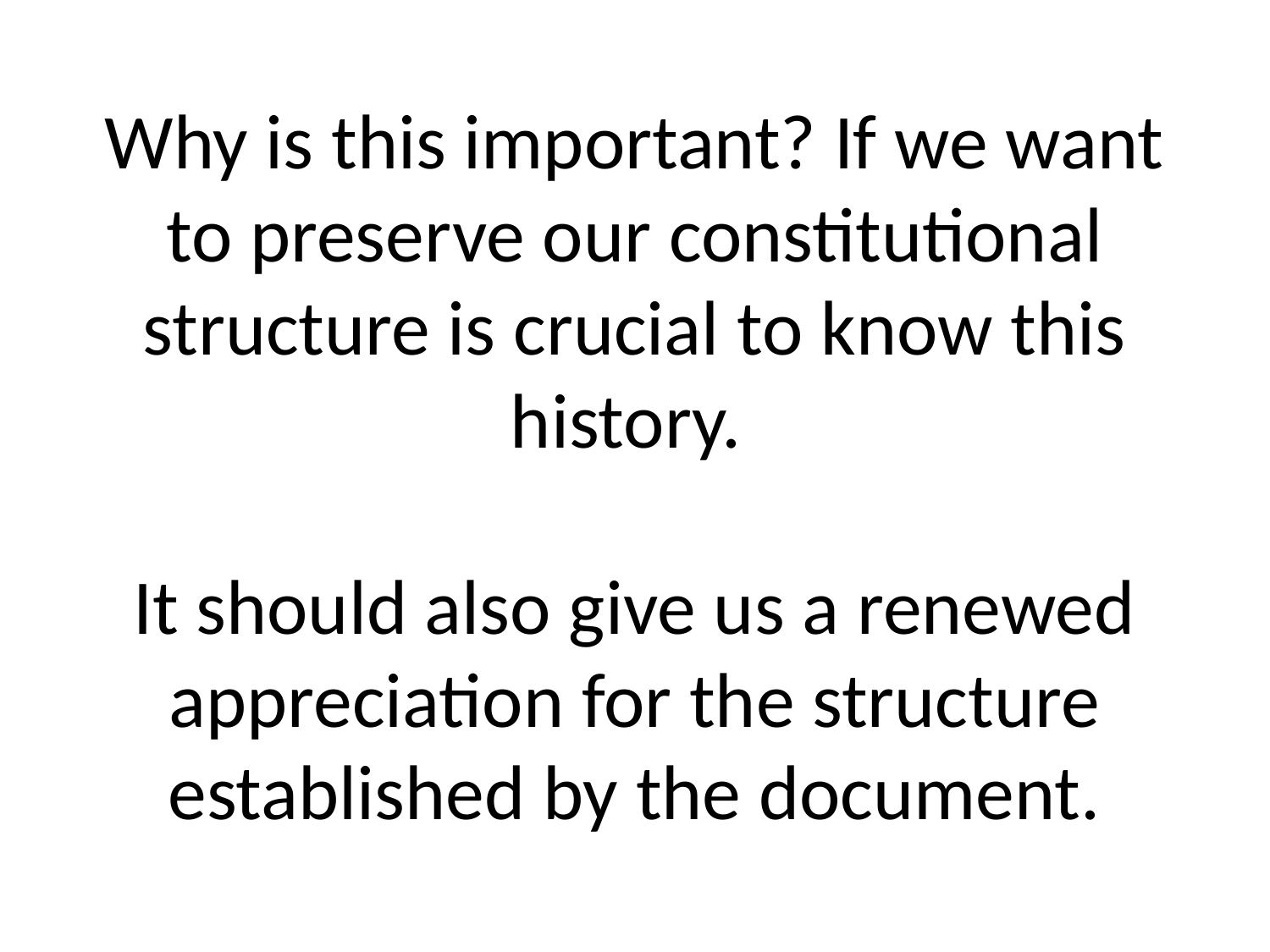

# Why is this important? If we want to preserve our constitutional structure is crucial to know this history. It should also give us a renewed appreciation for the structure established by the document.